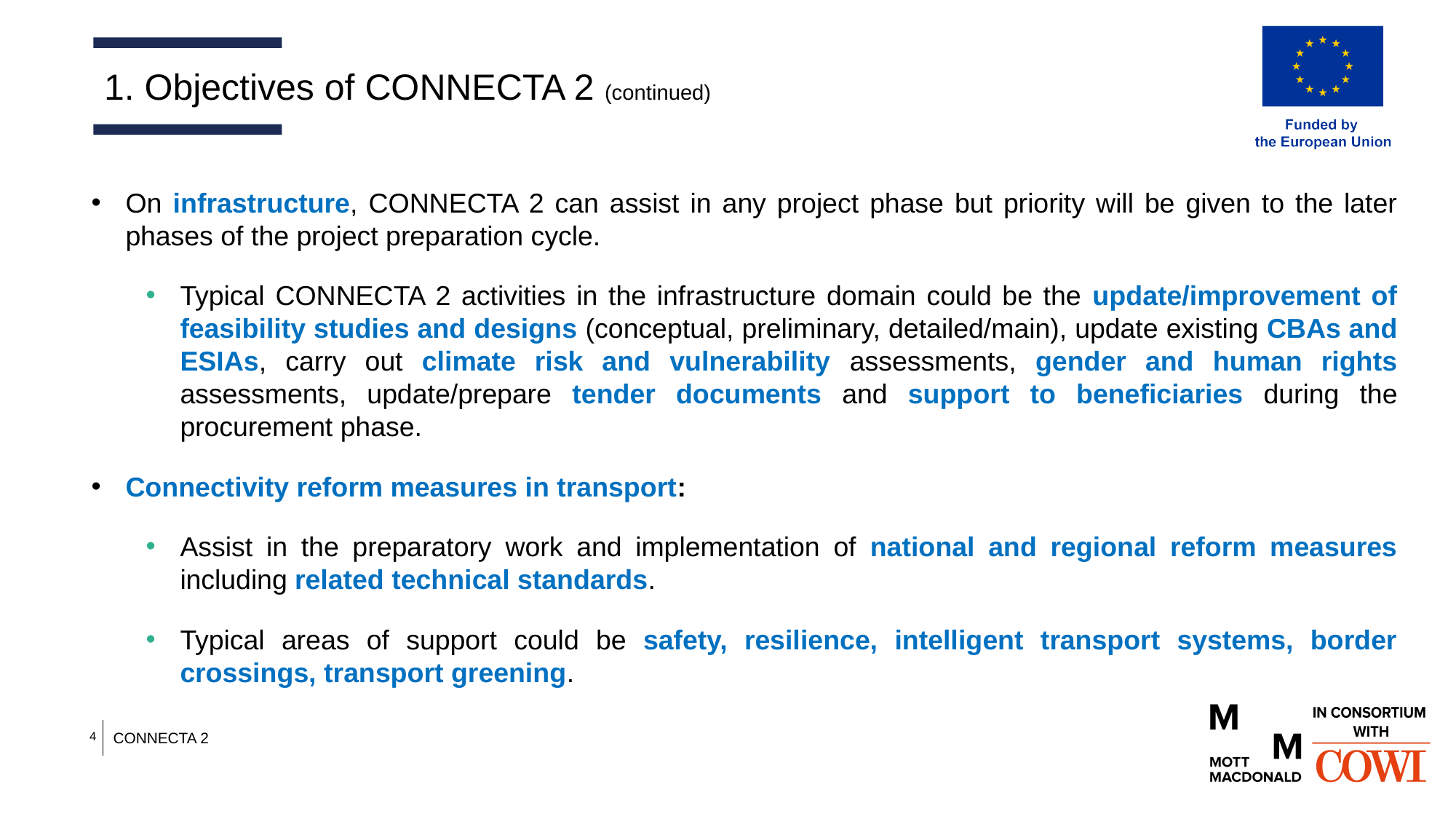

1. Objectives of CONNECTA 2 (continued)
On infrastructure, CONNECTA 2 can assist in any project phase but priority will be given to the later phases of the project preparation cycle.
Typical CONNECTA 2 activities in the infrastructure domain could be the update/improvement of feasibility studies and designs (conceptual, preliminary, detailed/main), update existing CBAs and ESIAs, carry out climate risk and vulnerability assessments, gender and human rights assessments, update/prepare tender documents and support to beneficiaries during the procurement phase.
Connectivity reform measures in transport:
Assist in the preparatory work and implementation of national and regional reform measures including related technical standards.
Typical areas of support could be safety, resilience, intelligent transport systems, border crossings, transport greening.
4
CONNECTA 2